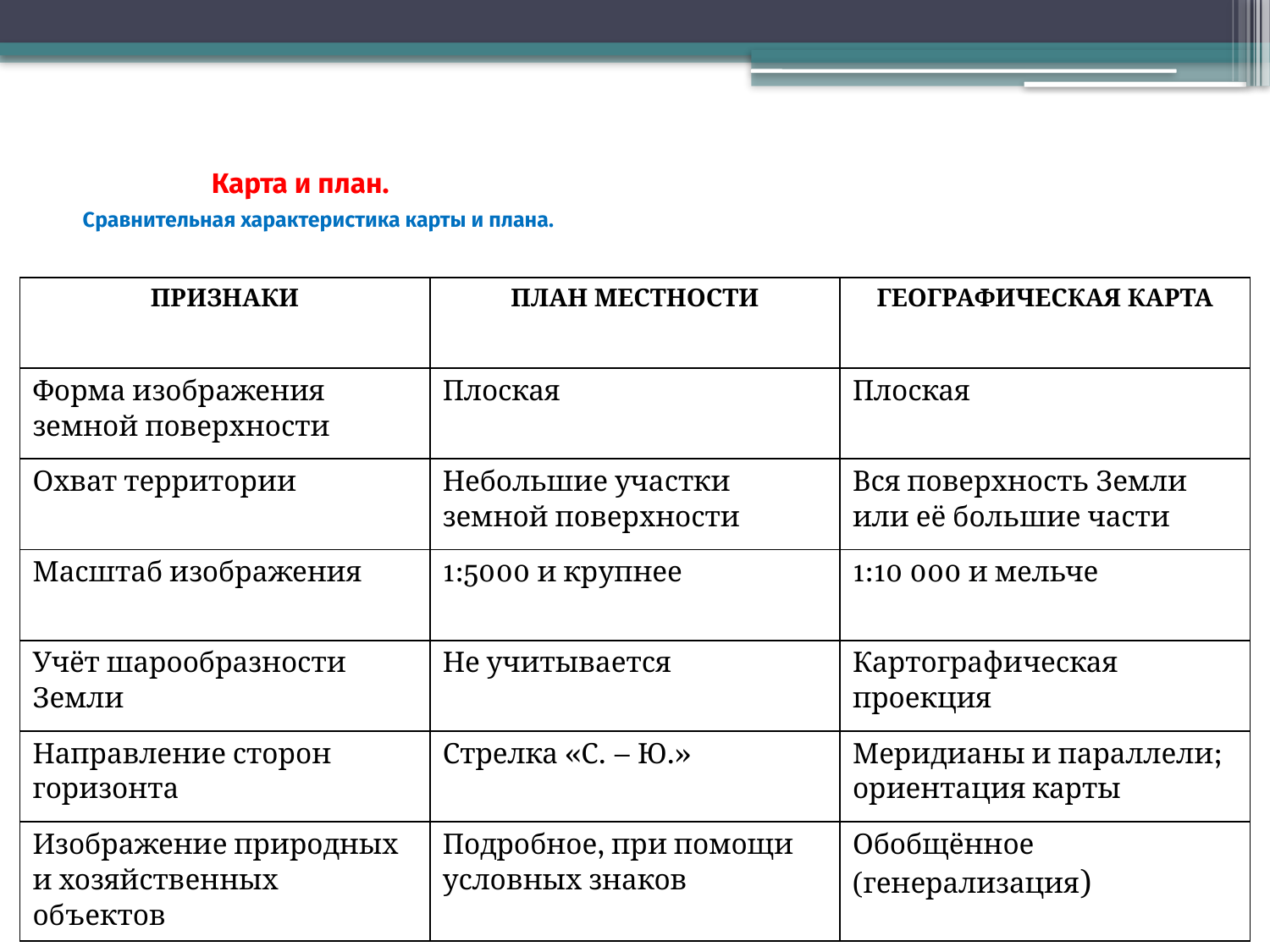

# Карта и план. Сравнительная характеристика карты и плана.
| ПРИЗНАКИ | ПЛАН МЕСТНОСТИ | ГЕОГРАФИЧЕСКАЯ КАРТА |
| --- | --- | --- |
| Форма изображения земной поверхности | Плоская | Плоская |
| Охват территории | Небольшие участки земной поверхности | Вся поверхность Земли или её большие части |
| Масштаб изображения | 1:5000 и крупнее | 1:10 000 и мельче |
| Учёт шарообразности Земли | Не учитывается | Картографическая проекция |
| Направление сторон горизонта | Стрелка «С. – Ю.» | Меридианы и параллели; ориентация карты |
| Изображение природных и хозяйственных объектов | Подробное, при помощи условных знаков | Обобщённое (генерализация) |